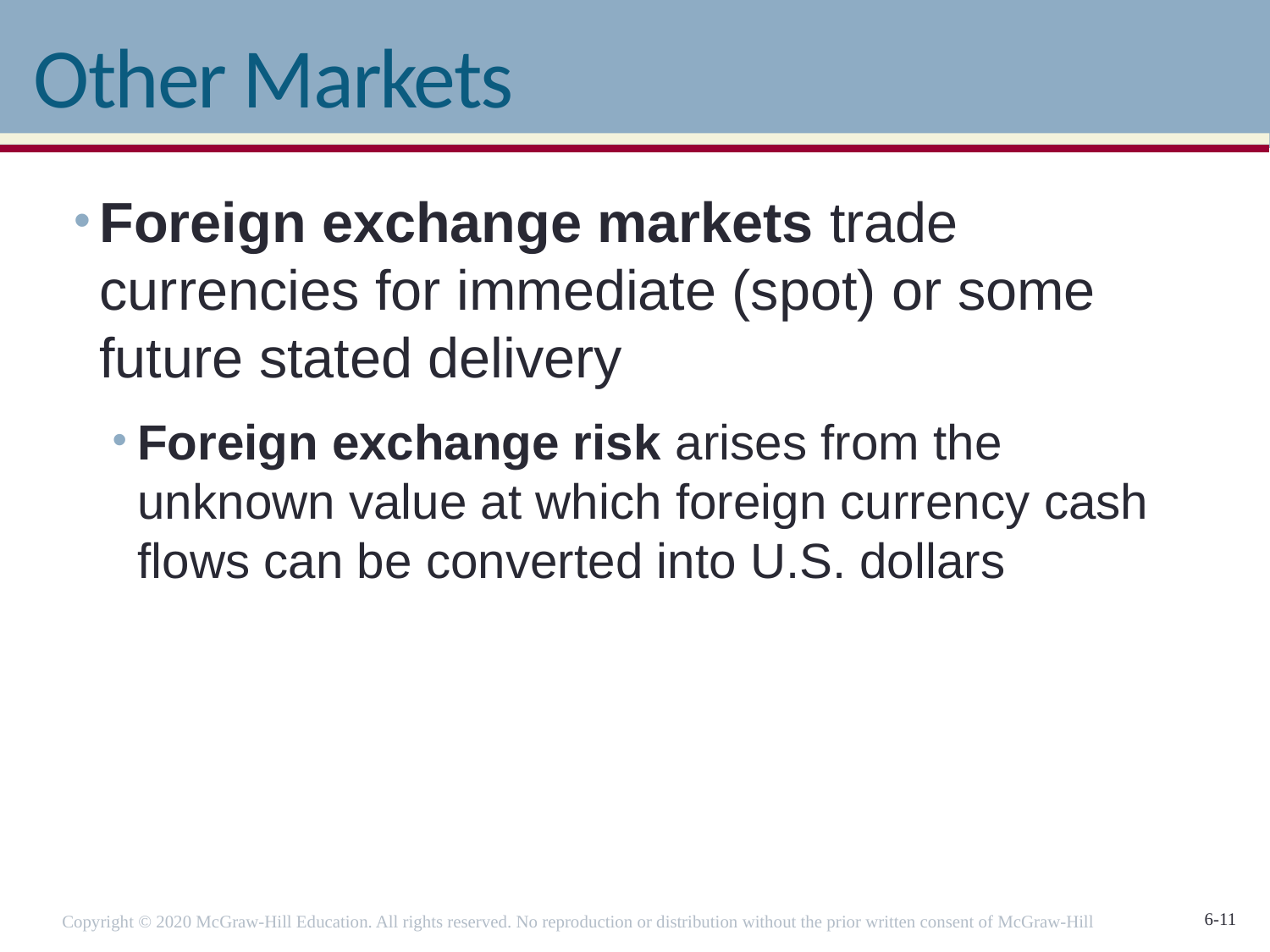

# Other Markets
Foreign exchange markets trade currencies for immediate (spot) or some future stated delivery
Foreign exchange risk arises from the unknown value at which foreign currency cash flows can be converted into U.S. dollars
Copyright © 2020 McGraw-Hill Education. All rights reserved. No reproduction or distribution without the prior written consent of McGraw-Hill Education.